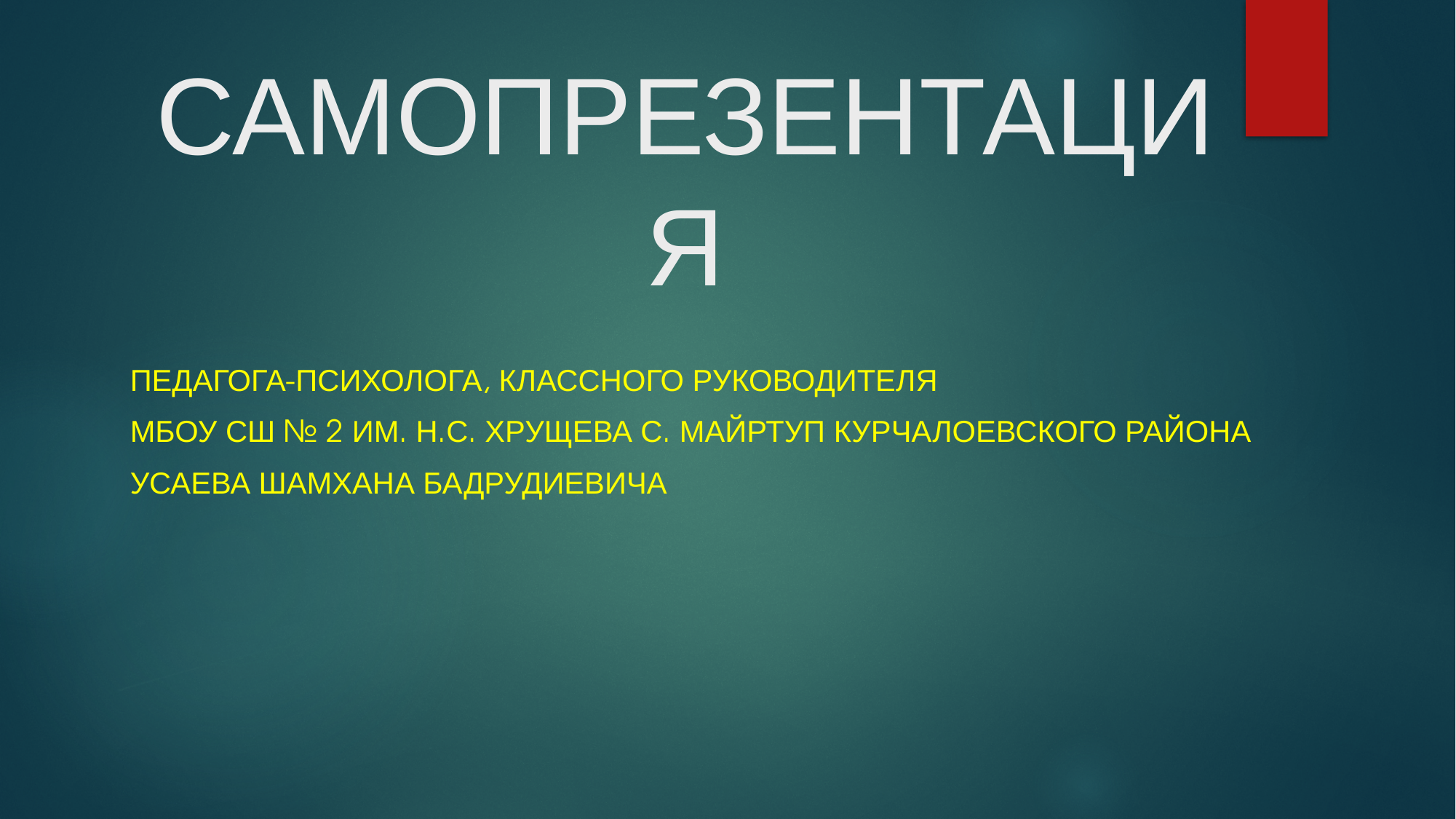

# САМОПРЕЗЕНТАЦИЯ
Педагога-Психолога, классного руководителя
МБОУ СШ № 2 им. Н.С. Хрущева с. Майртуп Курчалоевского района
Усаева Шамхана Бадрудиевича